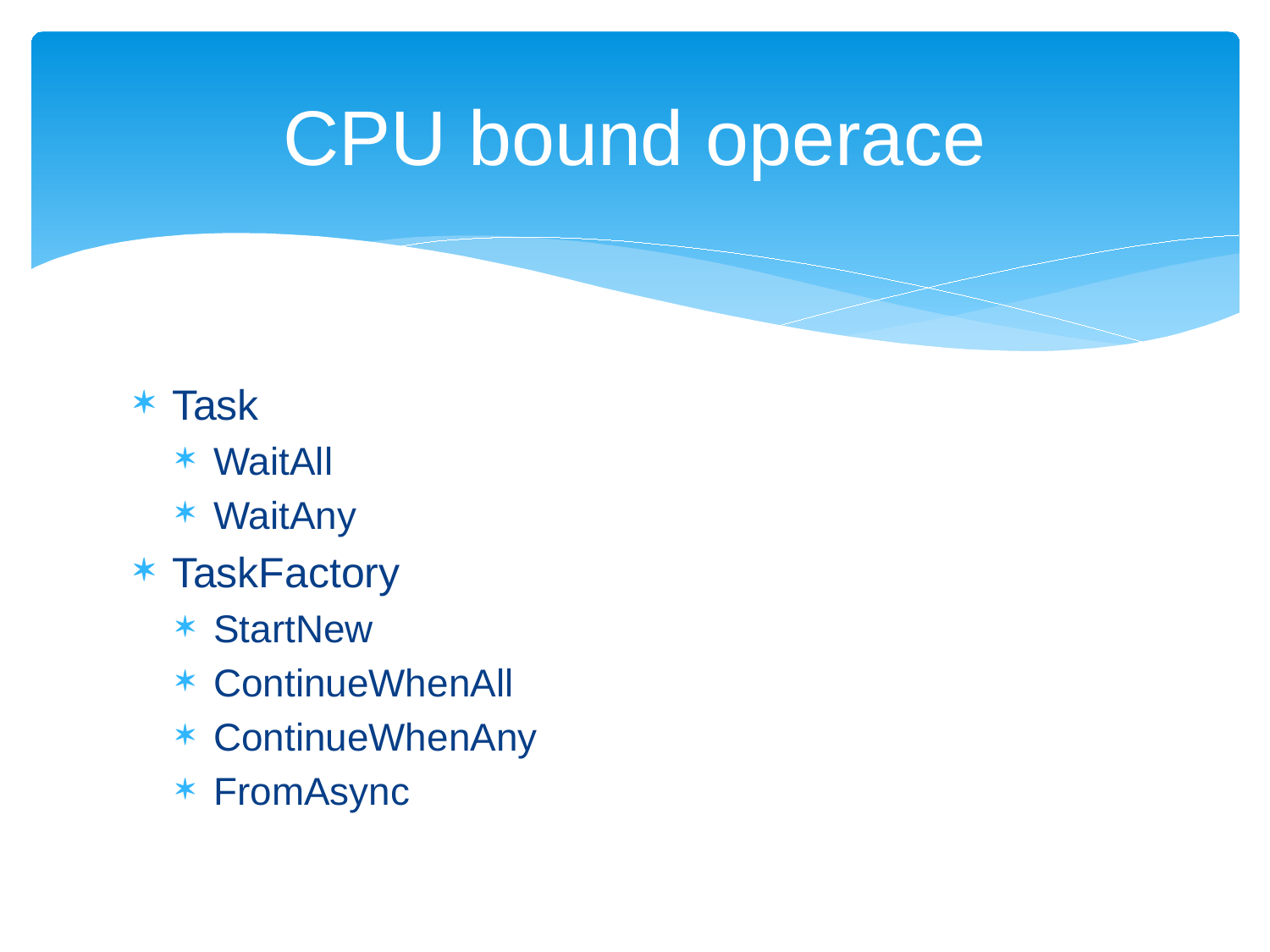

# CPU bound operace
Task
WaitAll
WaitAny
TaskFactory
StartNew
ContinueWhenAll
ContinueWhenAny
FromAsync